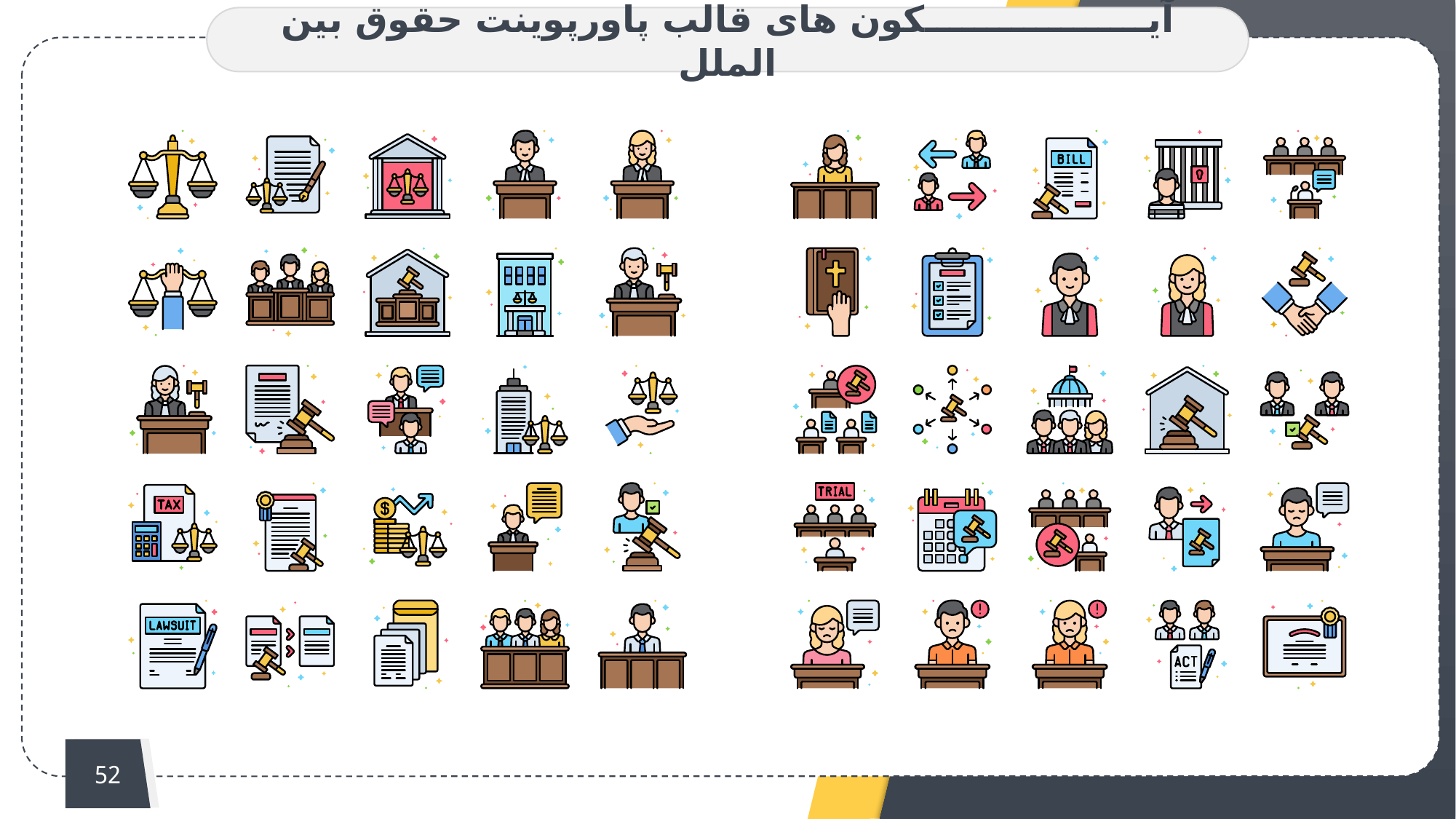

آیــــــــــــــــــکون های قالب پاورپوینت حقوق بین الملل

52